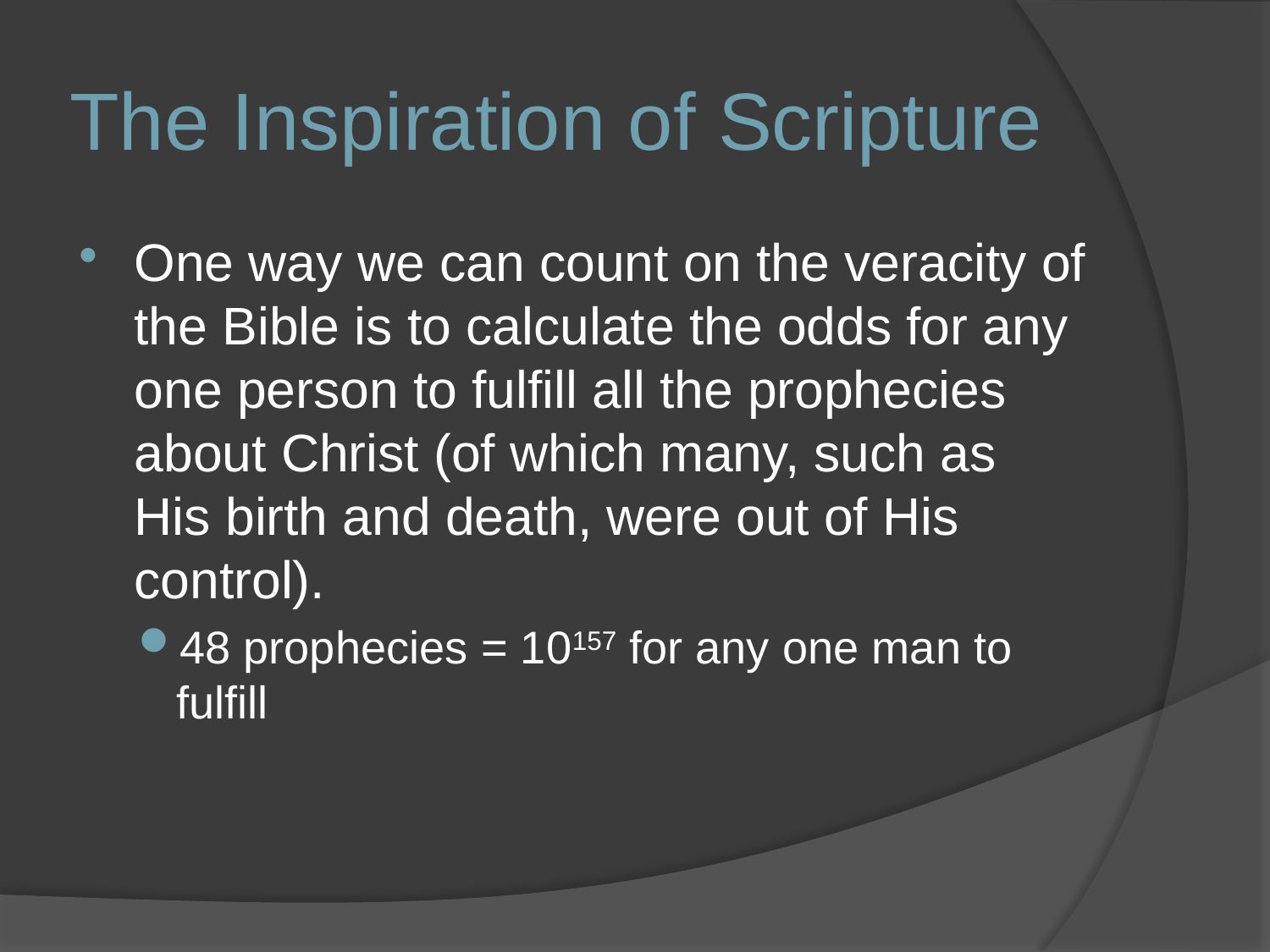

# The Inspiration of Scripture
One way we can count on the veracity of the Bible is to calculate the odds for any one person to fulfill all the prophecies about Christ (of which many, such as His birth and death, were out of His control).
48 prophecies = 10157 for any one man to fulfill